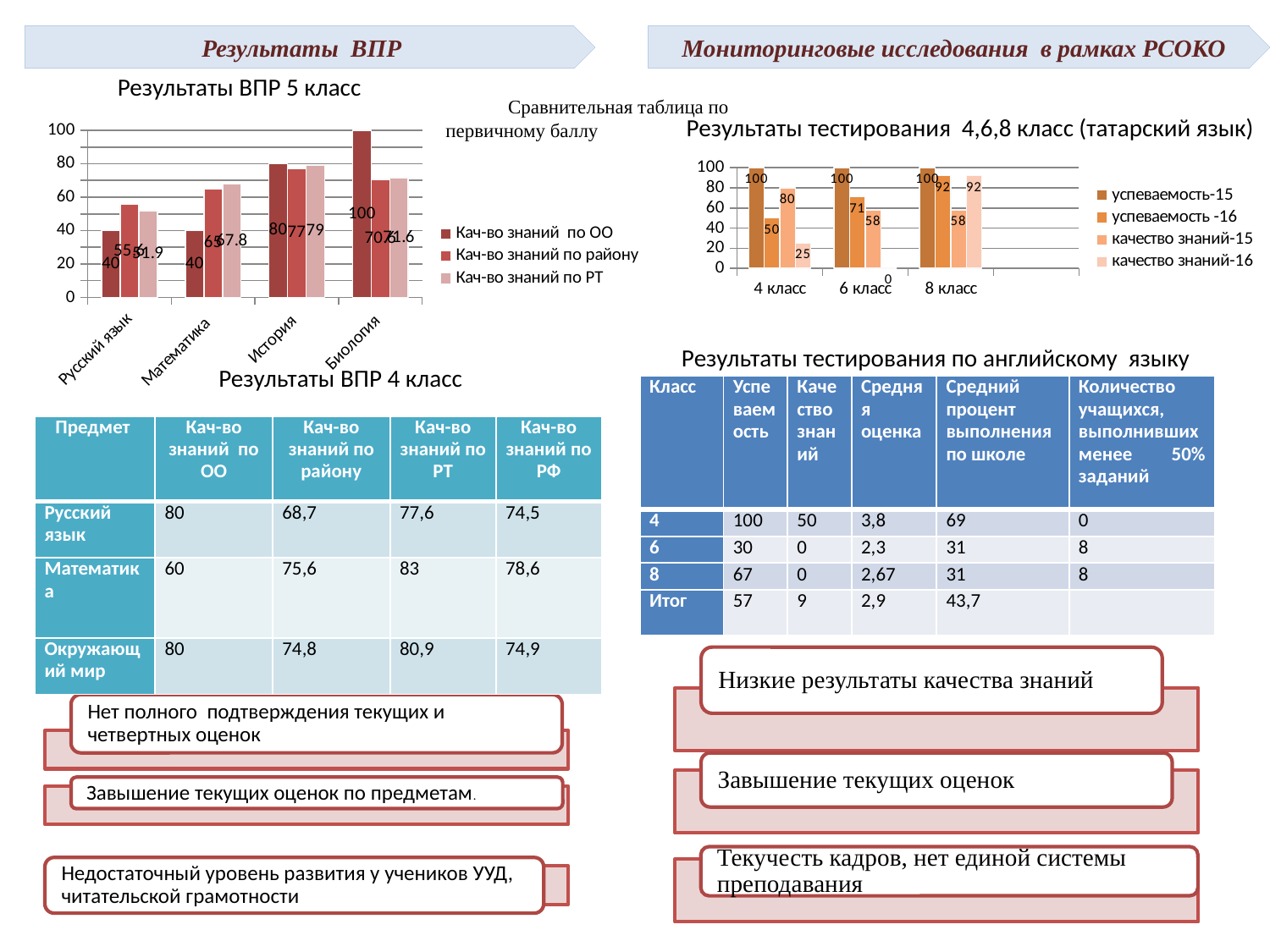

Мониторинговые исследования  в рамках РСОКО
Результаты  ВПР
Результаты ВПР 5 класс
Сравнительная таблица по первичному баллу
Результаты тестирования  4,6,8 класс (татарский язык)

### Chart

| Category | Кач-во знаний  по ОО | Кач-во знаний по району | Кач-во знаний по РТ |
|---|---|---|---|
| Русский язык | 40.0 | 55.6 | 51.9 |
| Математика   | 40.0 | 65.0 | 67.8 |
| История  | 80.0 | 77.0 | 79.0 |
| Биология  | 100.0 | 70.6 | 71.6 |

### Chart

| Category | успеваемость-15 | успеваемость -16 | качество знаний-15 | качество знаний-16 |
|---|---|---|---|---|
| 4 класс | 100.0 | 50.0 | 80.0 | 25.0 |
| 6 класс | 100.0 | 71.0 | 58.0 | 0.0 |
| 8 класс | 100.0 | 92.0 | 58.0 | 92.0 |
        Результаты тестирования по английскому  языку
Результаты ВПР 4 класс
| Класс | Успеваемость | Качество знаний | Средняя оценка | Средний процент выполнения по школе | Количество учащихся, выполнивших менее 50% заданий |
| --- | --- | --- | --- | --- | --- |
| 4 | 100 | 50 | 3,8 | 69 | 0 |
| 6 | 30 | 0 | 2,3 | 31 | 8 |
| 8 | 67 | 0 | 2,67 | 31 | 8 |
| Итог | 57 | 9 | 2,9 | 43,7 |  |
| Предмет | Кач-во знаний по ОО | Кач-во знаний по району | Кач-во знаний по РТ | Кач-во знаний по РФ |
| --- | --- | --- | --- | --- |
| Русский язык | 80 | 68,7 | 77,6 | 74,5 |
| Математика | 60 | 75,6 | 83 | 78,6 |
| Окружающий мир | 80 | 74,8 | 80,9 | 74,9 |
Низкие результаты качества знаний
Завышение текущих оценок
Текучесть кадров, нет единой системы   преподавания
Нет полного  подтверждения текущих и четвертных оценок
Завышение текущих оценок по предметам.
Недостаточный уровень развития у учеников УУД, читательской грамотности